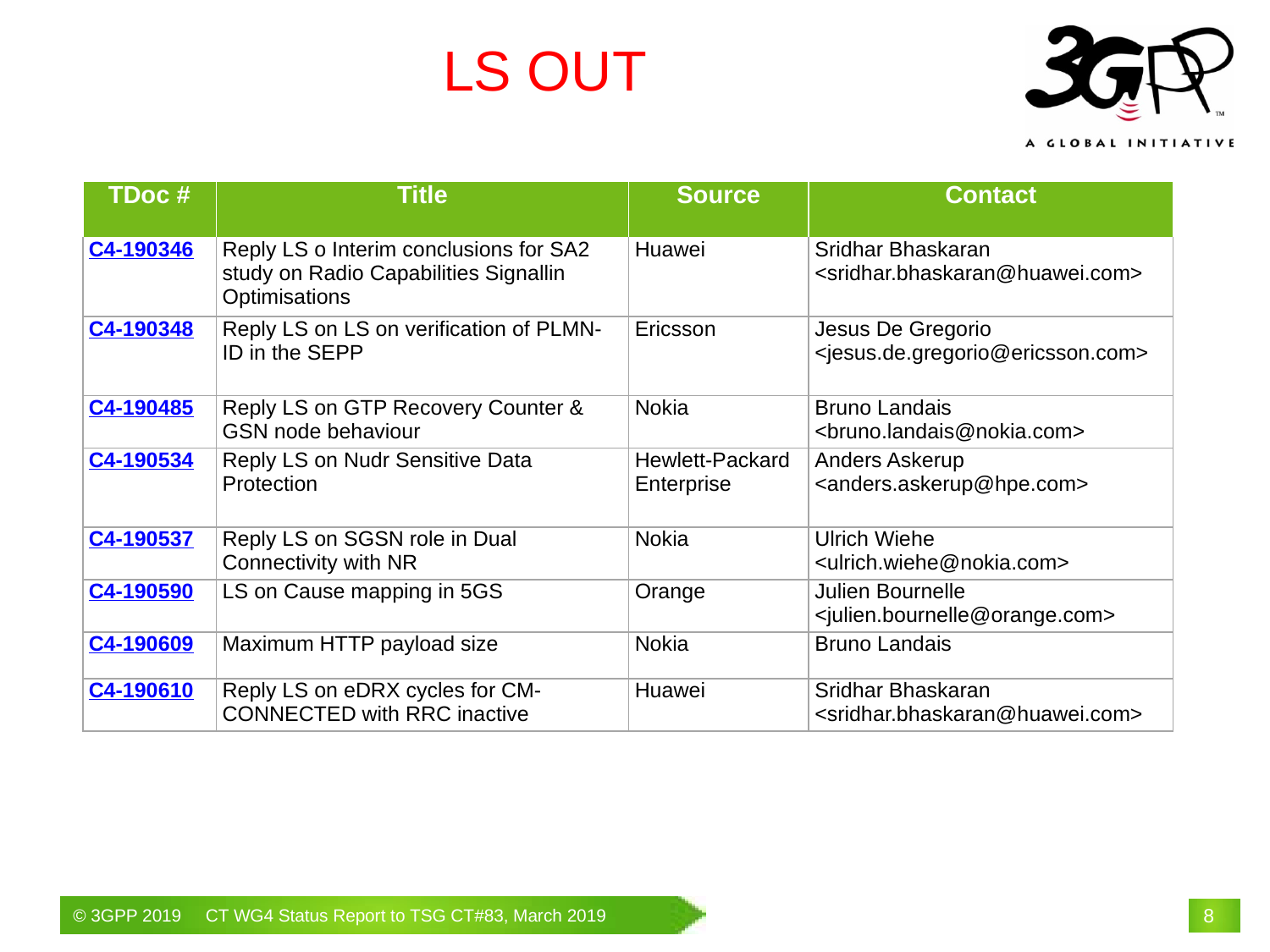

# LS OUT
| TDoc # | Title | Source | Contact |
| --- | --- | --- | --- |
| C4-190346 | Reply LS o Interim conclusions for SA2 study on Radio Capabilities Signallin Optimisations | Huawei | Sridhar Bhaskaran <sridhar.bhaskaran@huawei.com> |
| C4-190348 | Reply LS on LS on verification of PLMN-ID in the SEPP | Ericsson | Jesus De Gregorio <jesus.de.gregorio@ericsson.com> |
| C4-190485 | Reply LS on GTP Recovery Counter & GSN node behaviour | Nokia | Bruno Landais <bruno.landais@nokia.com> |
| C4-190534 | Reply LS on Nudr Sensitive Data Protection | Hewlett-Packard Enterprise | Anders Askerup <anders.askerup@hpe.com> |
| C4-190537 | Reply LS on SGSN role in Dual Connectivity with NR | Nokia | Ulrich Wiehe <ulrich.wiehe@nokia.com> |
| C4-190590 | LS on Cause mapping in 5GS | Orange | Julien Bournelle <julien.bournelle@orange.com> |
| C4-190609 | Maximum HTTP payload size | Nokia | Bruno Landais |
| C4-190610 | Reply LS on eDRX cycles for CM-CONNECTED with RRC inactive | Huawei | Sridhar Bhaskaran <sridhar.bhaskaran@huawei.com> |